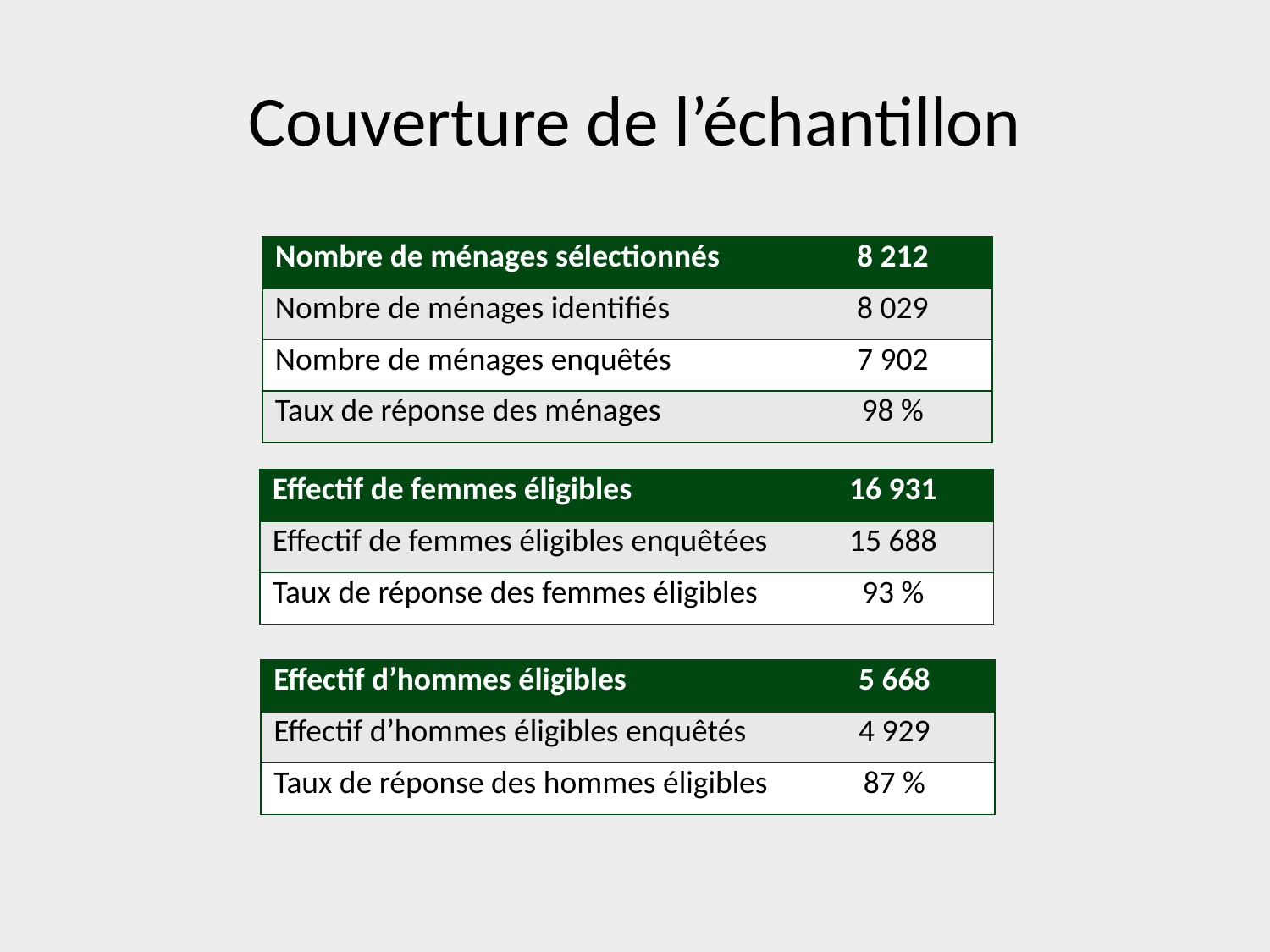

# Couverture de l’échantillon
| Nombre de ménages sélectionnés | 8 212 |
| --- | --- |
| Nombre de ménages identifiés | 8 029 |
| Nombre de ménages enquêtés | 7 902 |
| Taux de réponse des ménages | 98 % |
| Effectif de femmes éligibles | 16 931 |
| --- | --- |
| Effectif de femmes éligibles enquêtées | 15 688 |
| Taux de réponse des femmes éligibles | 93 % |
| Effectif d’hommes éligibles | 5 668 |
| --- | --- |
| Effectif d’hommes éligibles enquêtés | 4 929 |
| Taux de réponse des hommes éligibles | 87 % |